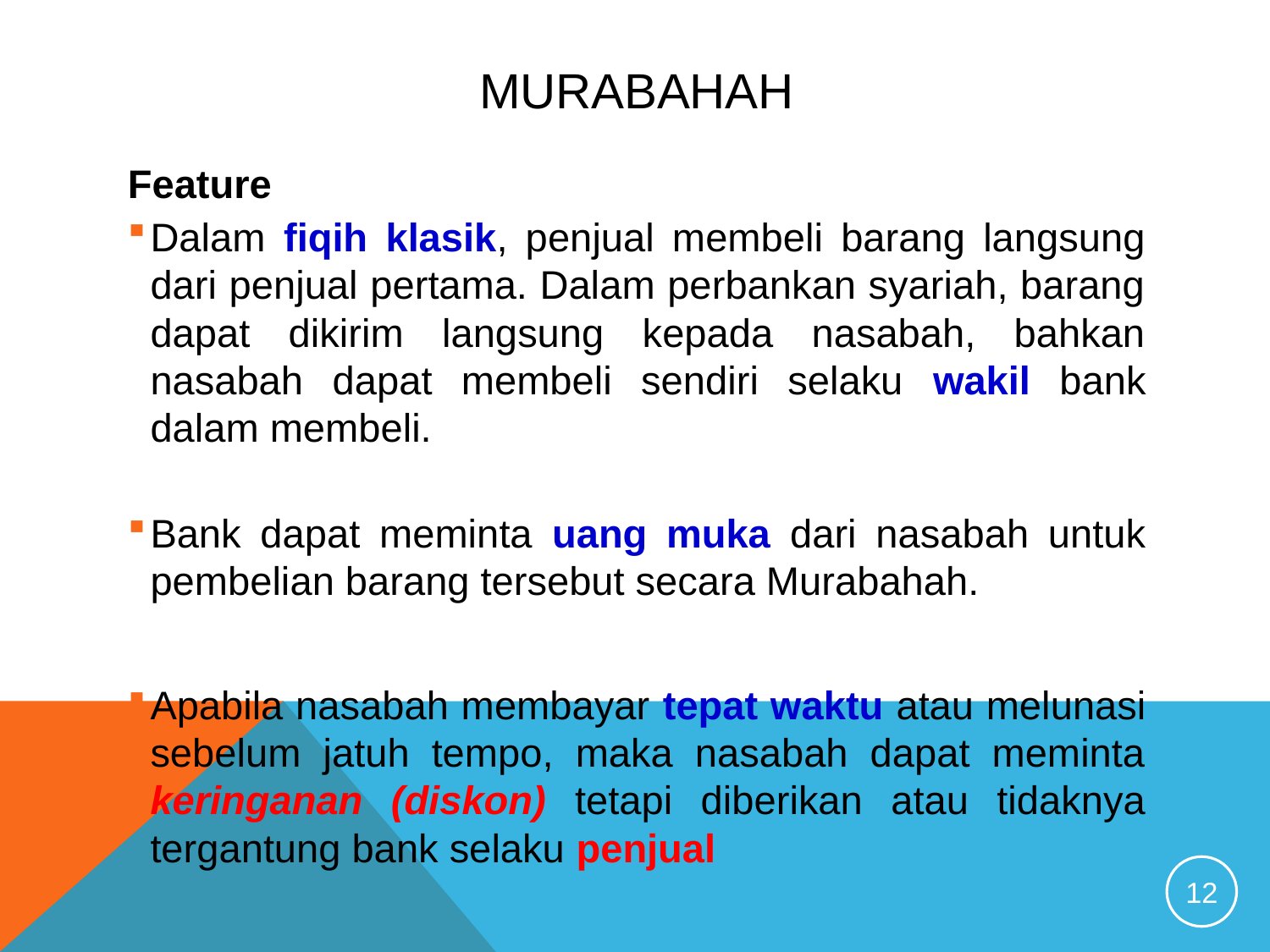

# MURABAHAH
Feature
Dalam fiqih klasik, penjual membeli barang langsung dari penjual pertama. Dalam perbankan syariah, barang dapat dikirim langsung kepada nasabah, bahkan nasabah dapat membeli sendiri selaku wakil bank dalam membeli.

Bank dapat meminta uang muka dari nasabah untuk pembelian barang tersebut secara Murabahah.

Apabila nasabah membayar tepat waktu atau melunasi sebelum jatuh tempo, maka nasabah dapat meminta keringanan (diskon) tetapi diberikan atau tidaknya tergantung bank selaku penjual

12